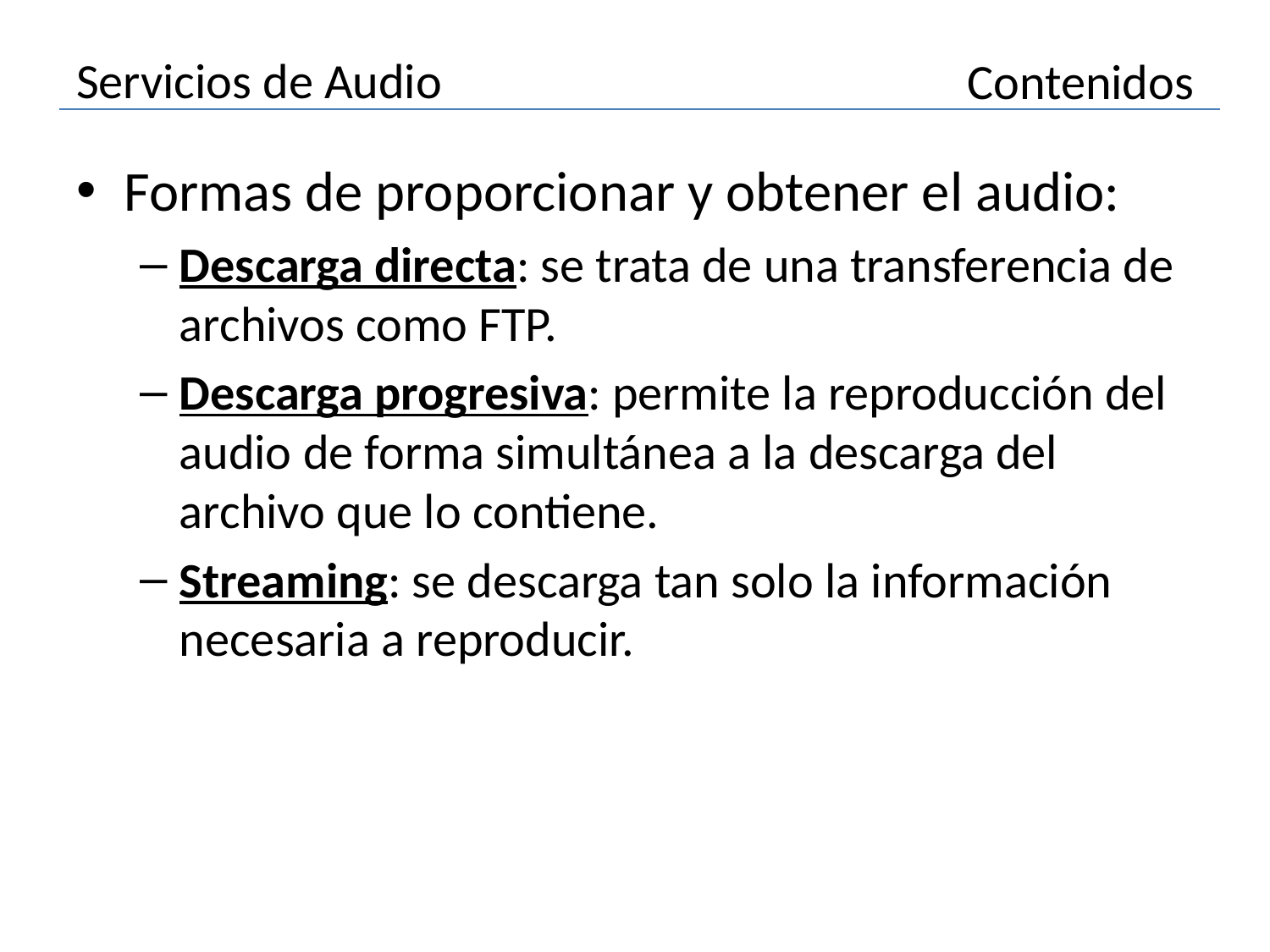

# Servicios de Audio
Contenidos
Formas de proporcionar y obtener el audio:
Descarga directa: se trata de una transferencia de archivos como FTP.
Descarga progresiva: permite la reproducción del audio de forma simultánea a la descarga del archivo que lo contiene.
Streaming: se descarga tan solo la información necesaria a reproducir.